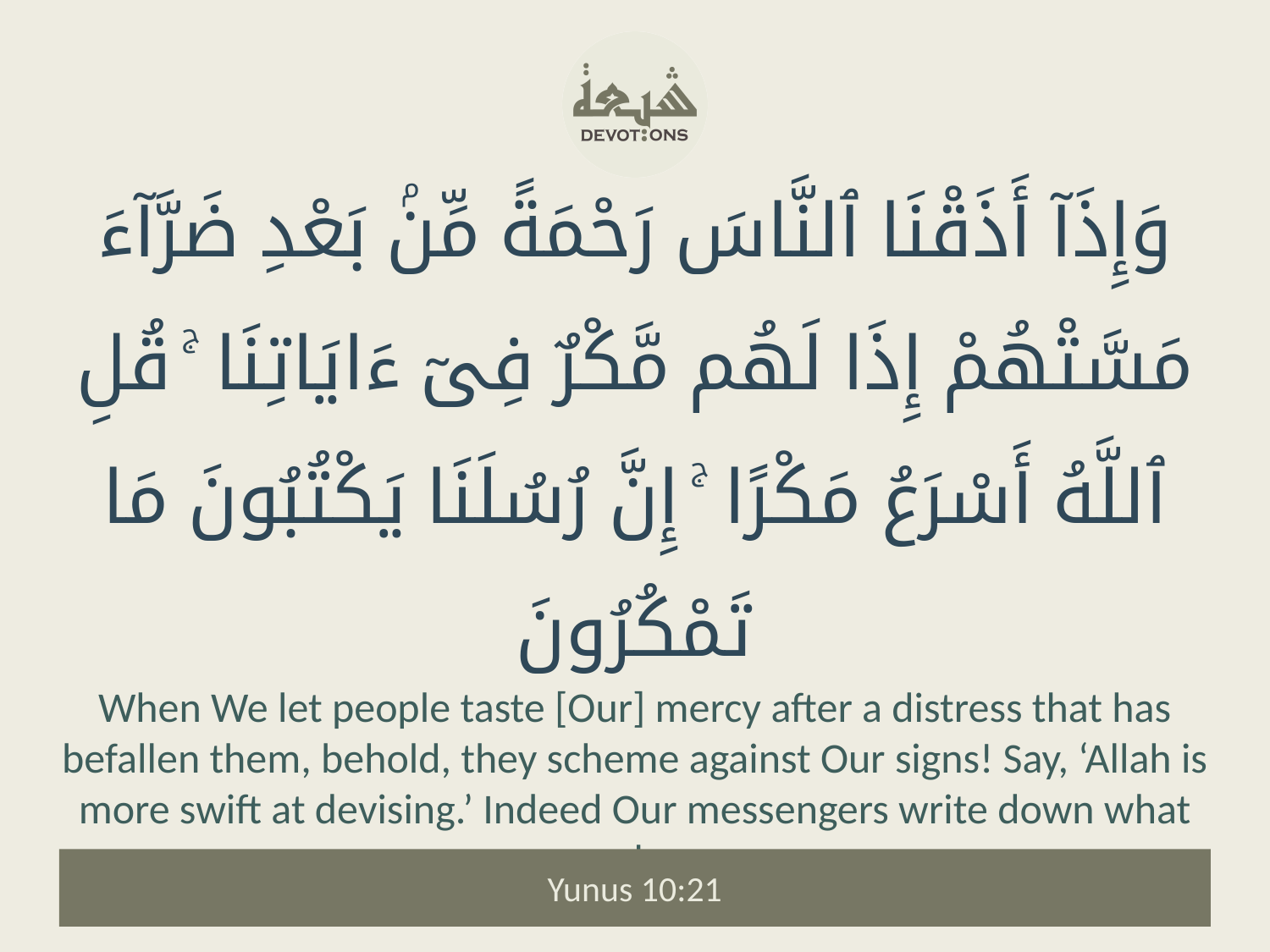

وَإِذَآ أَذَقْنَا ٱلنَّاسَ رَحْمَةً مِّنۢ بَعْدِ ضَرَّآءَ مَسَّتْهُمْ إِذَا لَهُم مَّكْرٌ فِىٓ ءَايَاتِنَا ۚ قُلِ ٱللَّهُ أَسْرَعُ مَكْرًا ۚ إِنَّ رُسُلَنَا يَكْتُبُونَ مَا تَمْكُرُونَ
When We let people taste [Our] mercy after a distress that has befallen them, behold, they scheme against Our signs! Say, ‘Allah is more swift at devising.’ Indeed Our messengers write down what you scheme.
Yunus 10:21